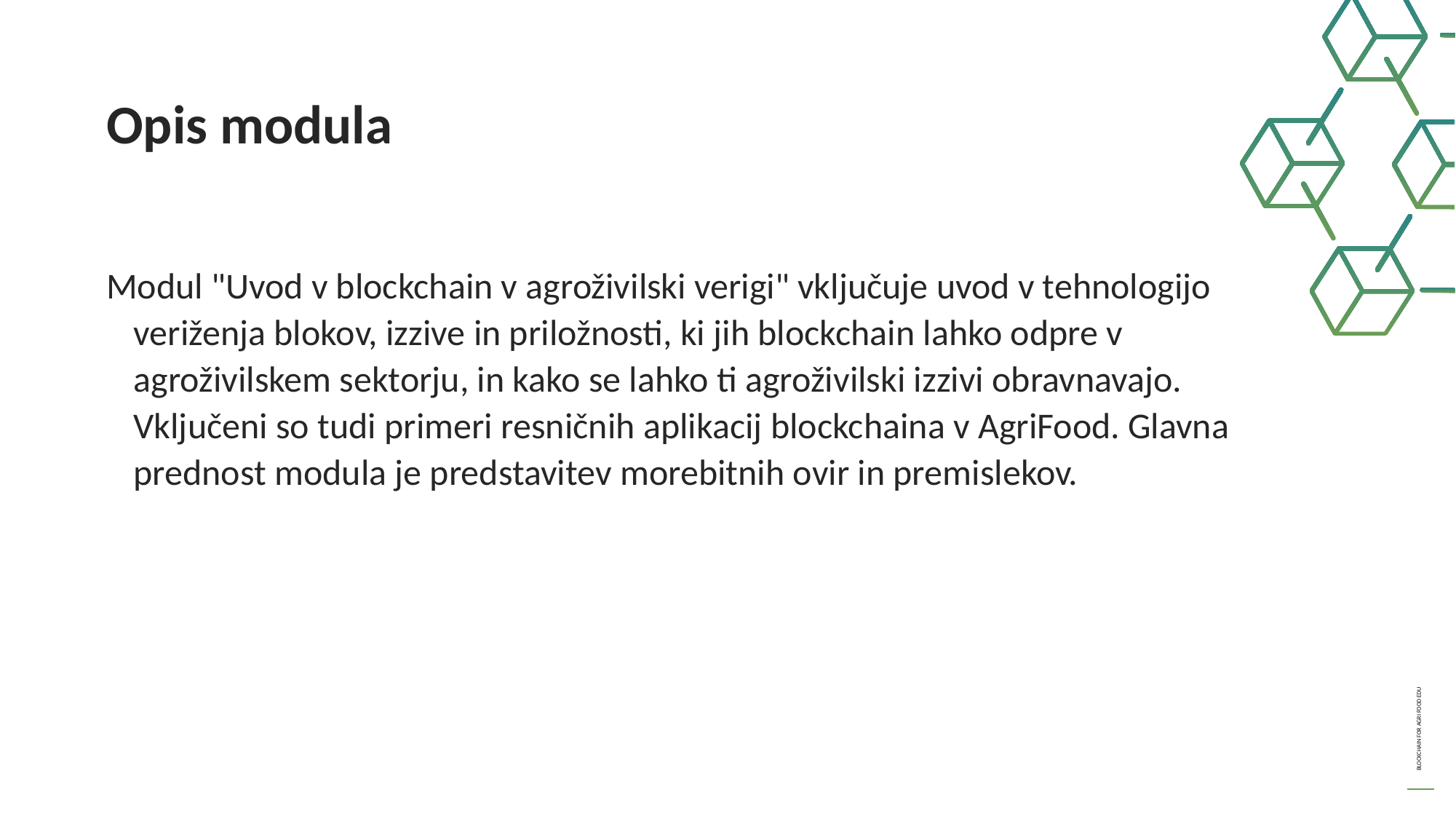

Opis modula
Modul "Uvod v blockchain v agroživilski verigi" vključuje uvod v tehnologijo veriženja blokov, izzive in priložnosti, ki jih blockchain lahko odpre v agroživilskem sektorju, in kako se lahko ti agroživilski izzivi obravnavajo. Vključeni so tudi primeri resničnih aplikacij blockchaina v AgriFood. Glavna prednost modula je predstavitev morebitnih ovir in premislekov.